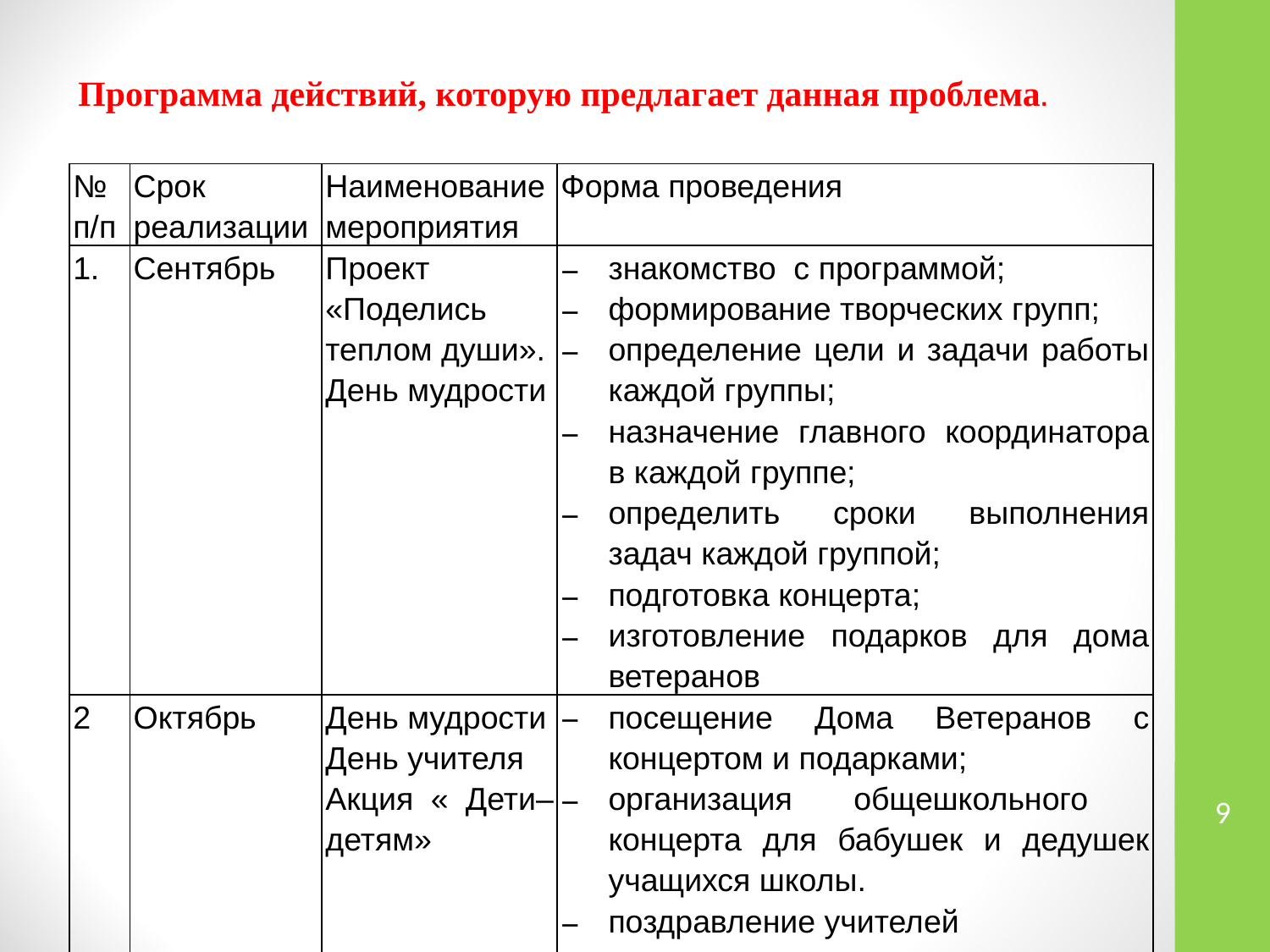

Программа действий, которую предлагает данная проблема.
| № п/п | Срок реализации | Наименование мероприятия | Форма проведения |
| --- | --- | --- | --- |
| 1. | Сентябрь | Проект «Поделись теплом души». День мудрости | знакомство с программой; формирование творческих групп; определение цели и задачи работы каждой группы; назначение главного координатора в каждой группе; определить сроки выполнения задач каждой группой; подготовка концерта; изготовление подарков для дома ветеранов |
| 2 | Октябрь | День мудрости День учителя Акция « Дети–детям» | посещение Дома Ветеранов с концертом и подарками; организация общешкольного концерта для бабушек и дедушек учащихся школы. поздравление учителей с праздником. |
|  |  |  |  |
|  |  |  |  |
9